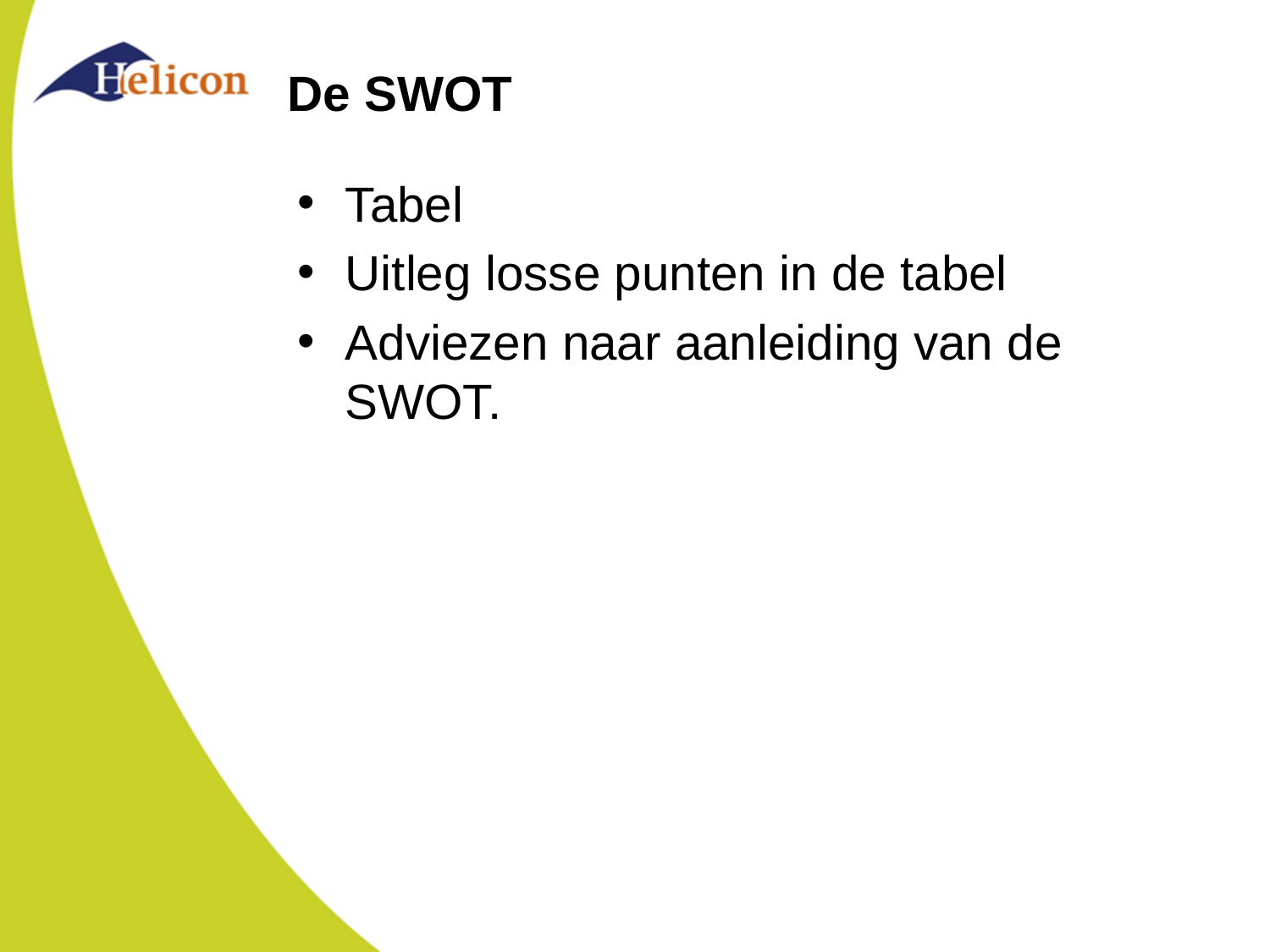

# De SWOT
Tabel
Uitleg losse punten in de tabel
Adviezen naar aanleiding van de SWOT.